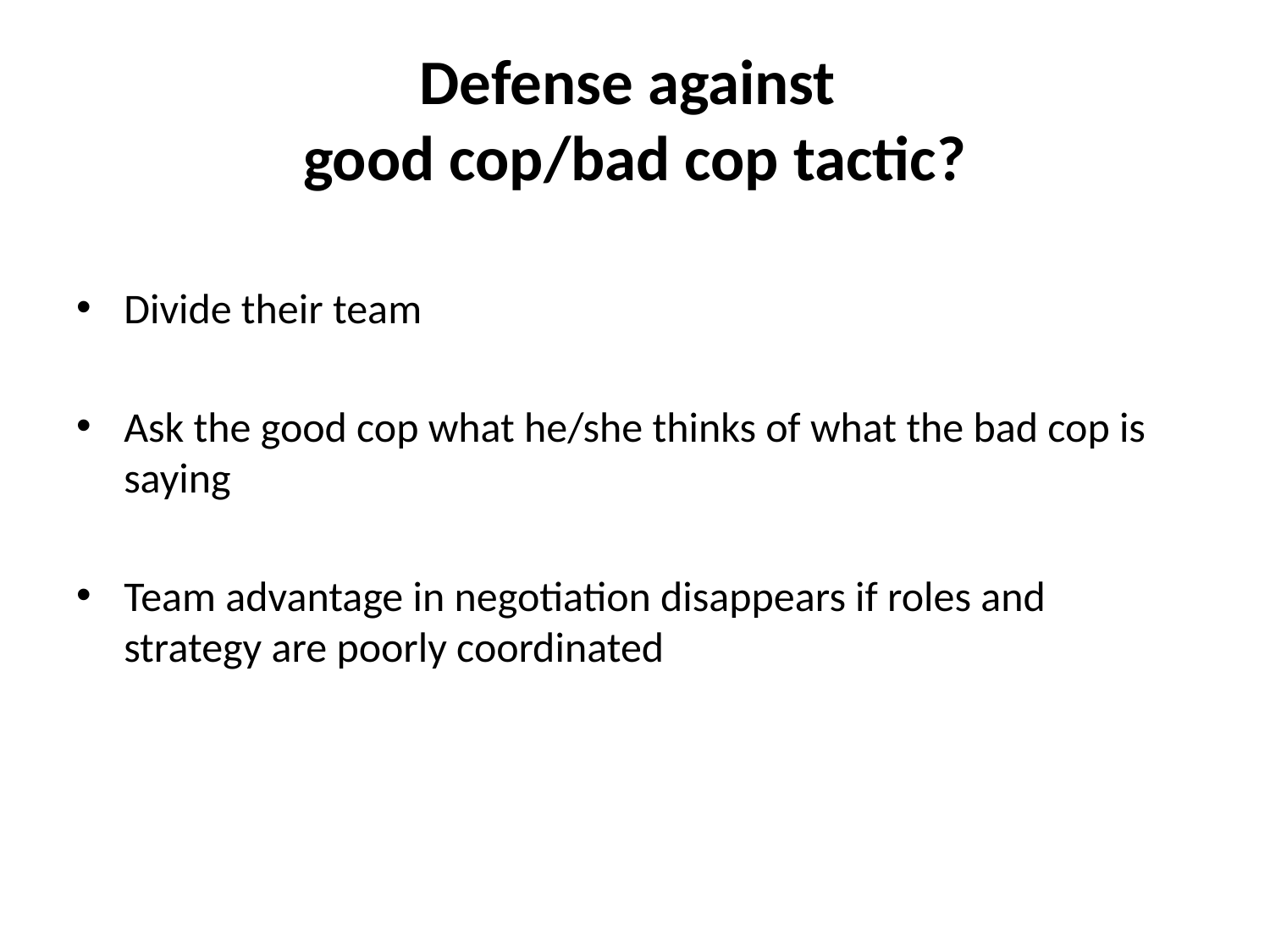

# Defense against good cop/bad cop tactic?
Divide their team

Ask the good cop what he/she thinks of what the bad cop is saying

Team advantage in negotiation disappears if roles and strategy are poorly coordinated